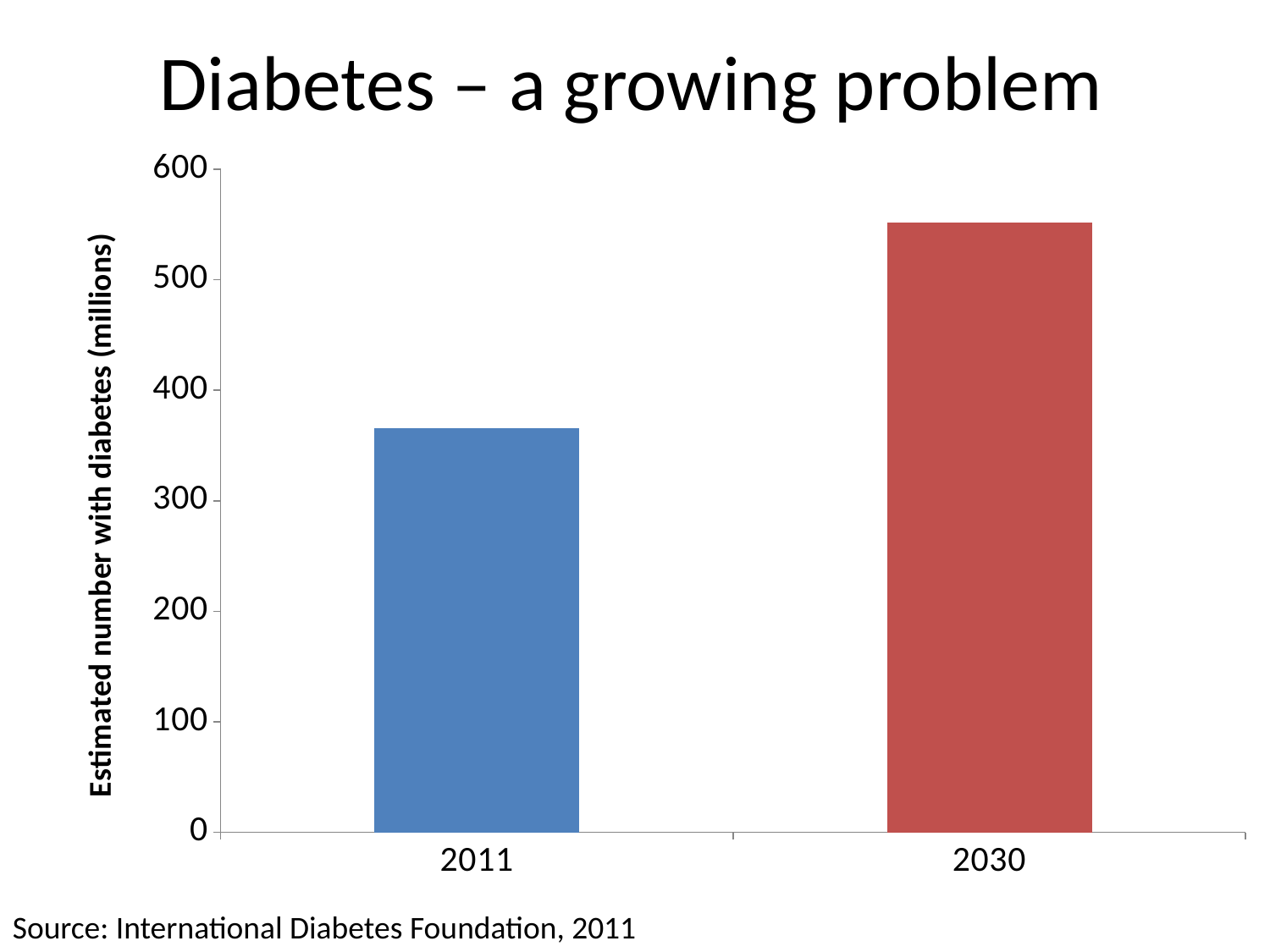

# Diabetes – a growing problem

### Chart

| Category | Number with diabetes (millions) |
|---|---|
| 2011 | 366.0 |
| 2030 | 552.0 |
Source: International Diabetes Foundation, 2011